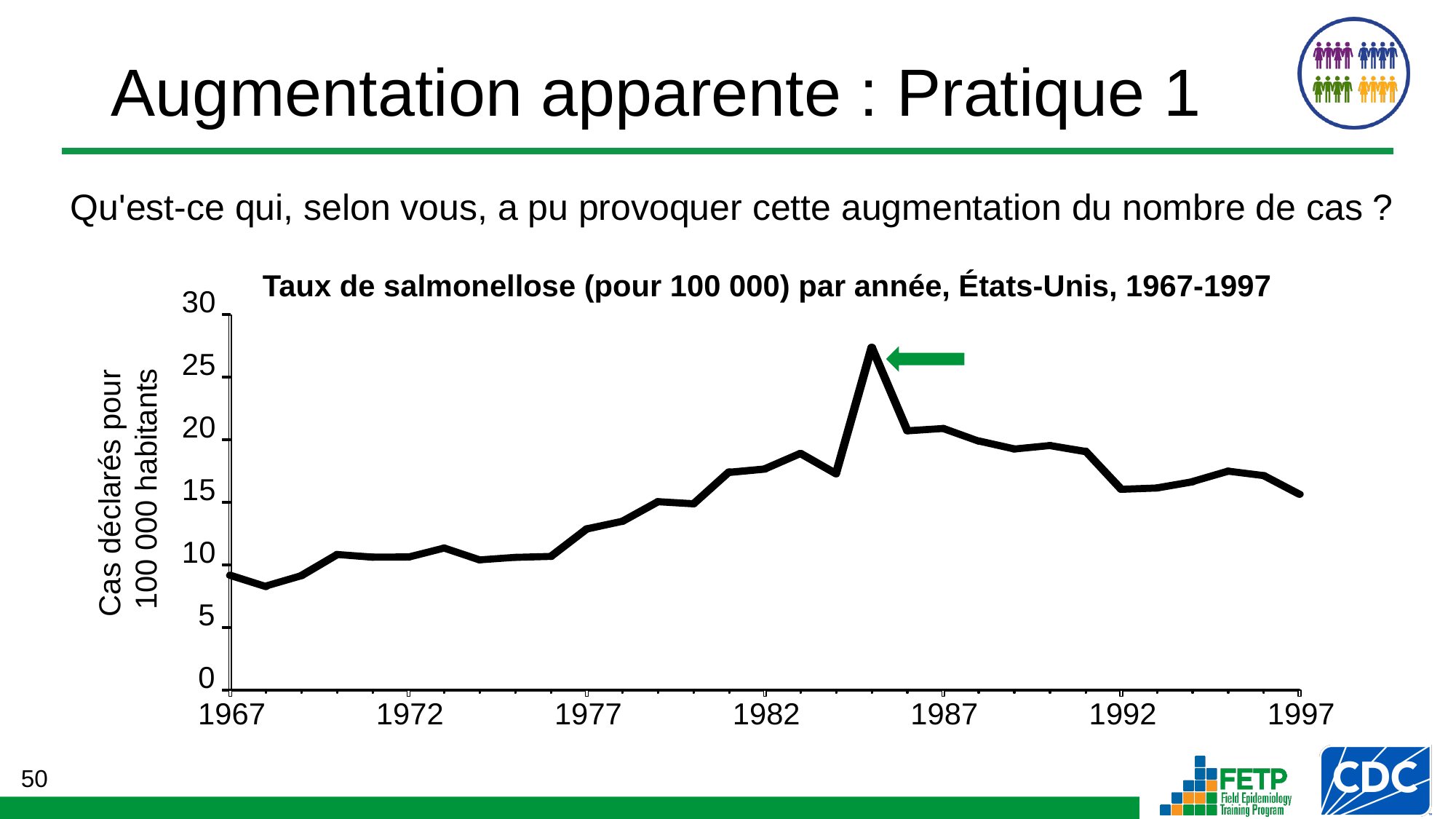

# Augmentation apparente : Pratique 1
Qu'est-ce qui, selon vous, a pu provoquer cette augmentation du nombre de cas ?
Taux de salmonellose (pour 100 000) par année, États-Unis, 1967-1997
30
25
20
Cas déclarés pour
100 000 habitants
15
10
5
0

1967
1972
1977
1982
1987
1992
1997